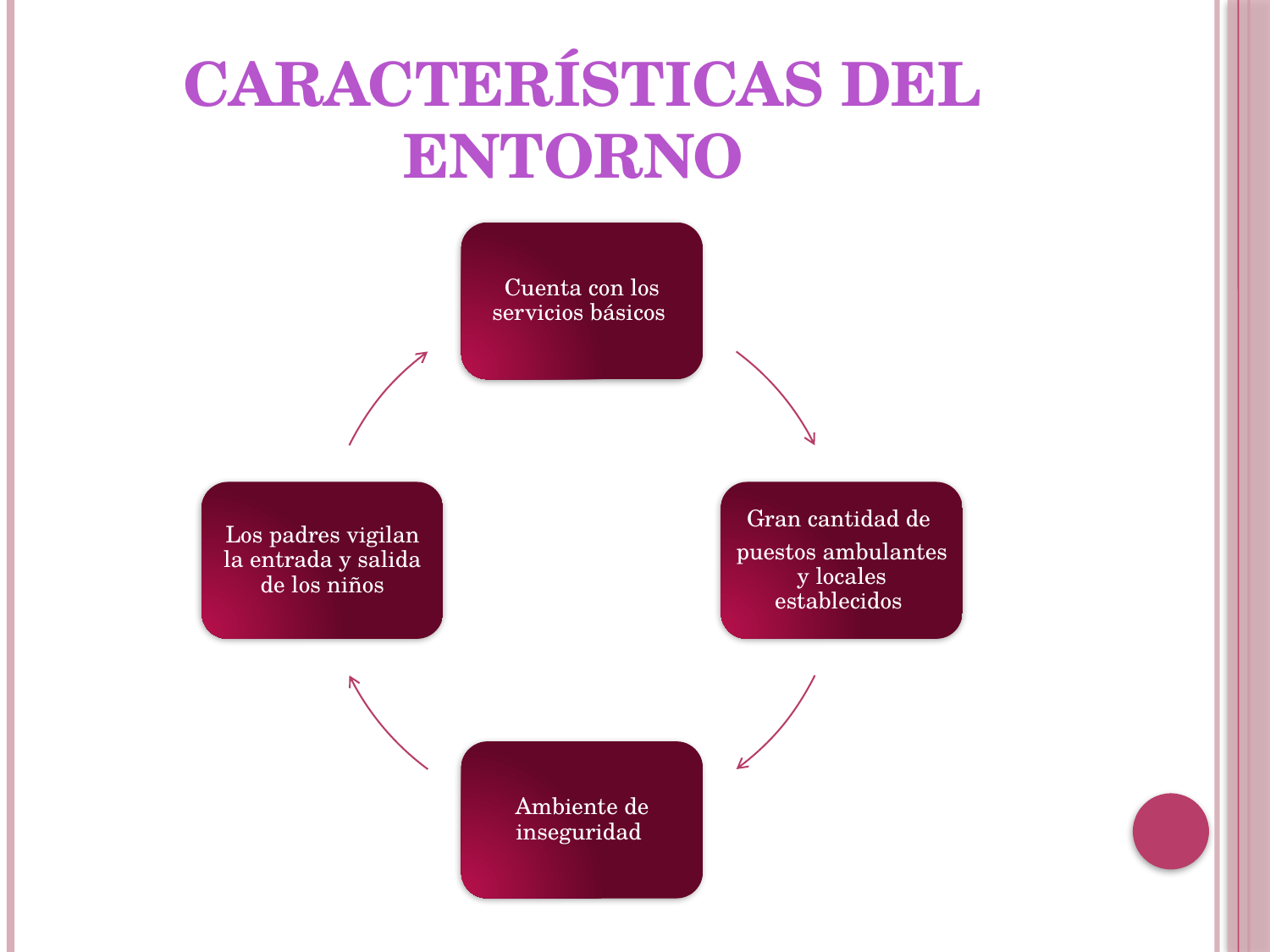

# CARACTERÍSTICAS DEL ENTORNO
Cuenta con los servicios básicos
Gran cantidad de
puestos ambulantes y locales establecidos
Ambiente de inseguridad
Los padres vigilan la entrada y salida de los niños